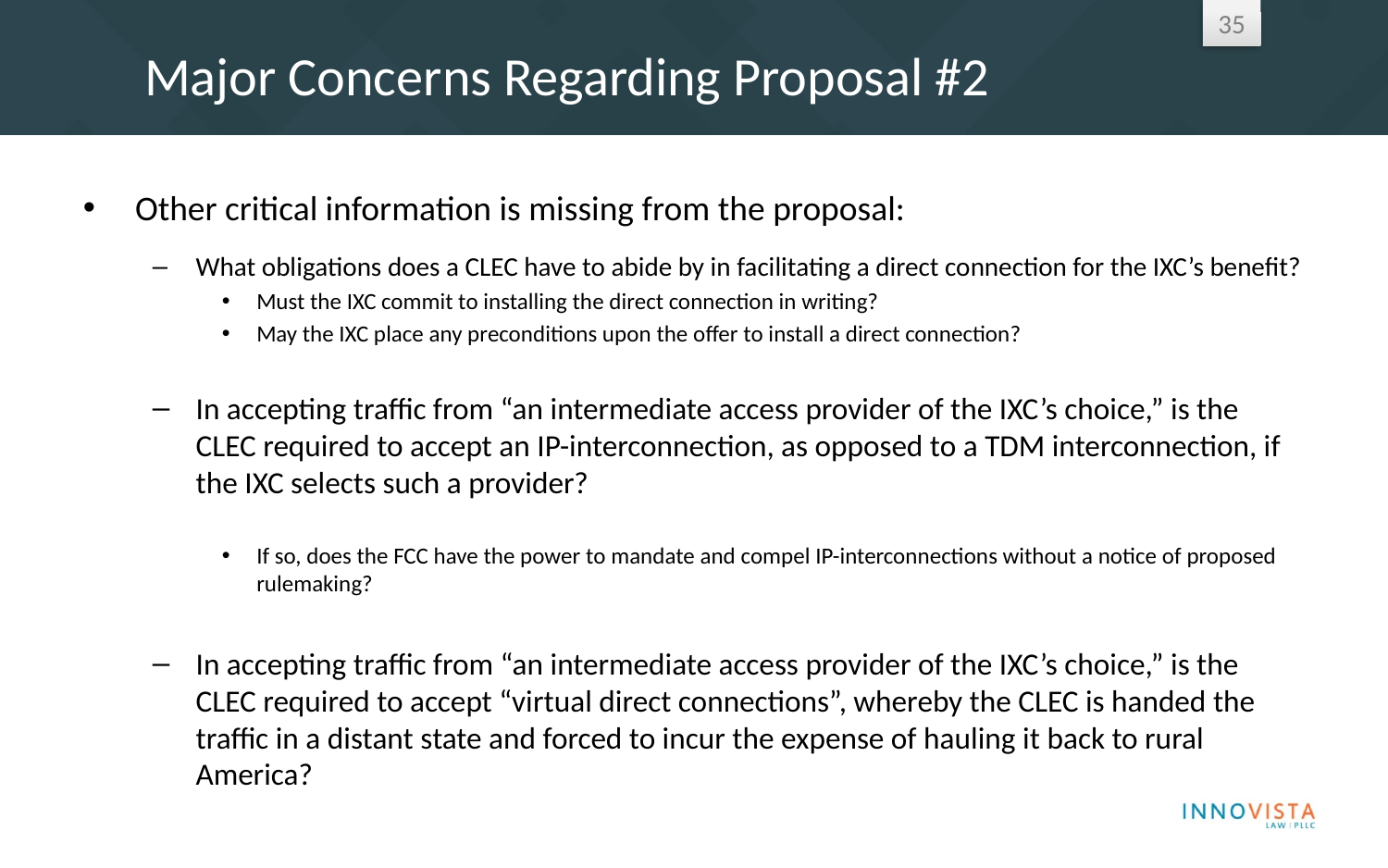

# Major Concerns Regarding Proposal #2
Other critical information is missing from the proposal:

What obligations does a CLEC have to abide by in facilitating a direct connection for the IXC’s benefit?
Must the IXC commit to installing the direct connection in writing?
May the IXC place any preconditions upon the offer to install a direct connection?

In accepting traffic from “an intermediate access provider of the IXC’s choice,” is the CLEC required to accept an IP-interconnection, as opposed to a TDM interconnection, if the IXC selects such a provider?

If so, does the FCC have the power to mandate and compel IP-interconnections without a notice of proposed rulemaking?

In accepting traffic from “an intermediate access provider of the IXC’s choice,” is the CLEC required to accept “virtual direct connections”, whereby the CLEC is handed the traffic in a distant state and forced to incur the expense of hauling it back to rural America?